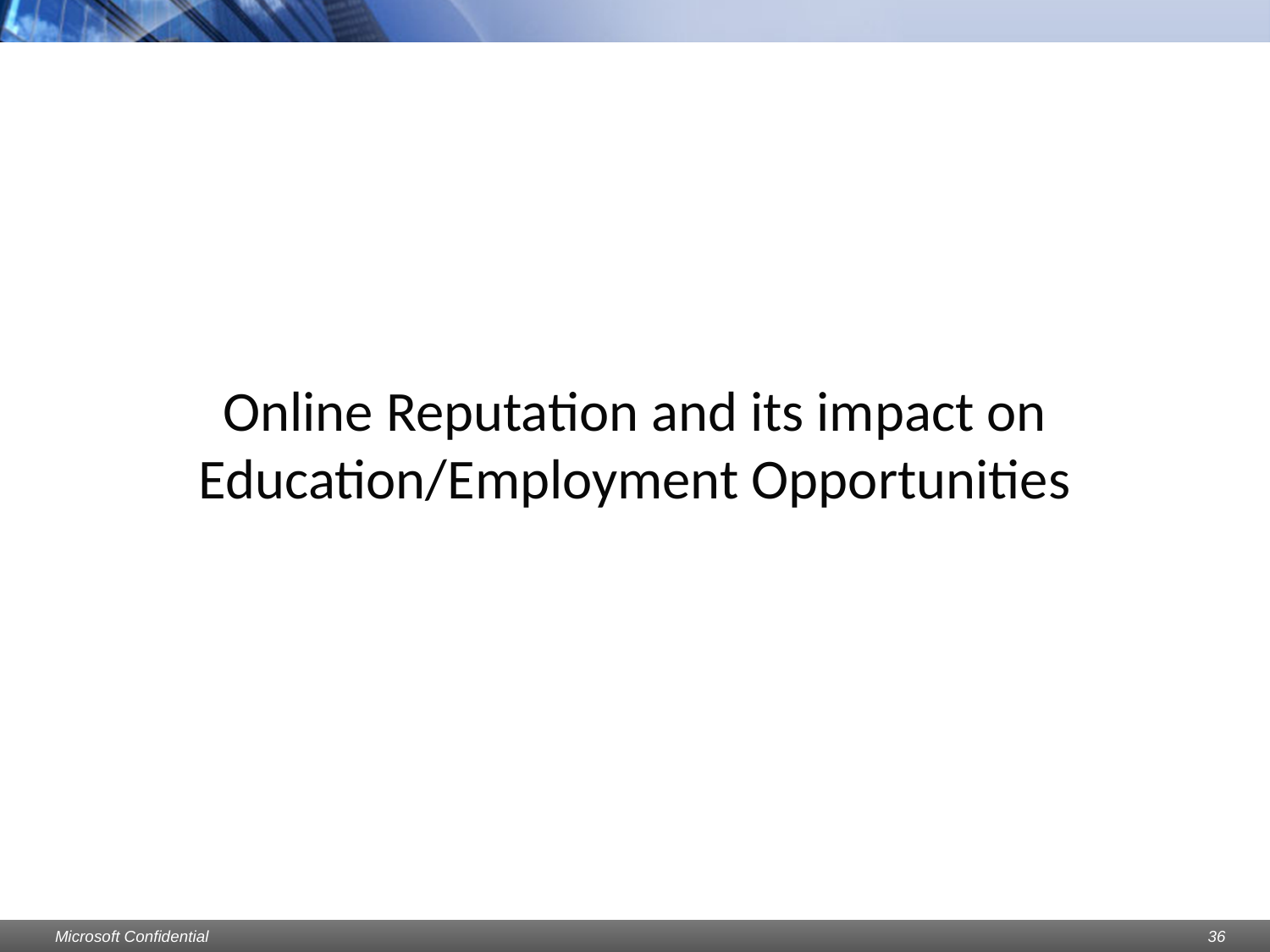

# Online Reputation and its impact on Education/Employment Opportunities